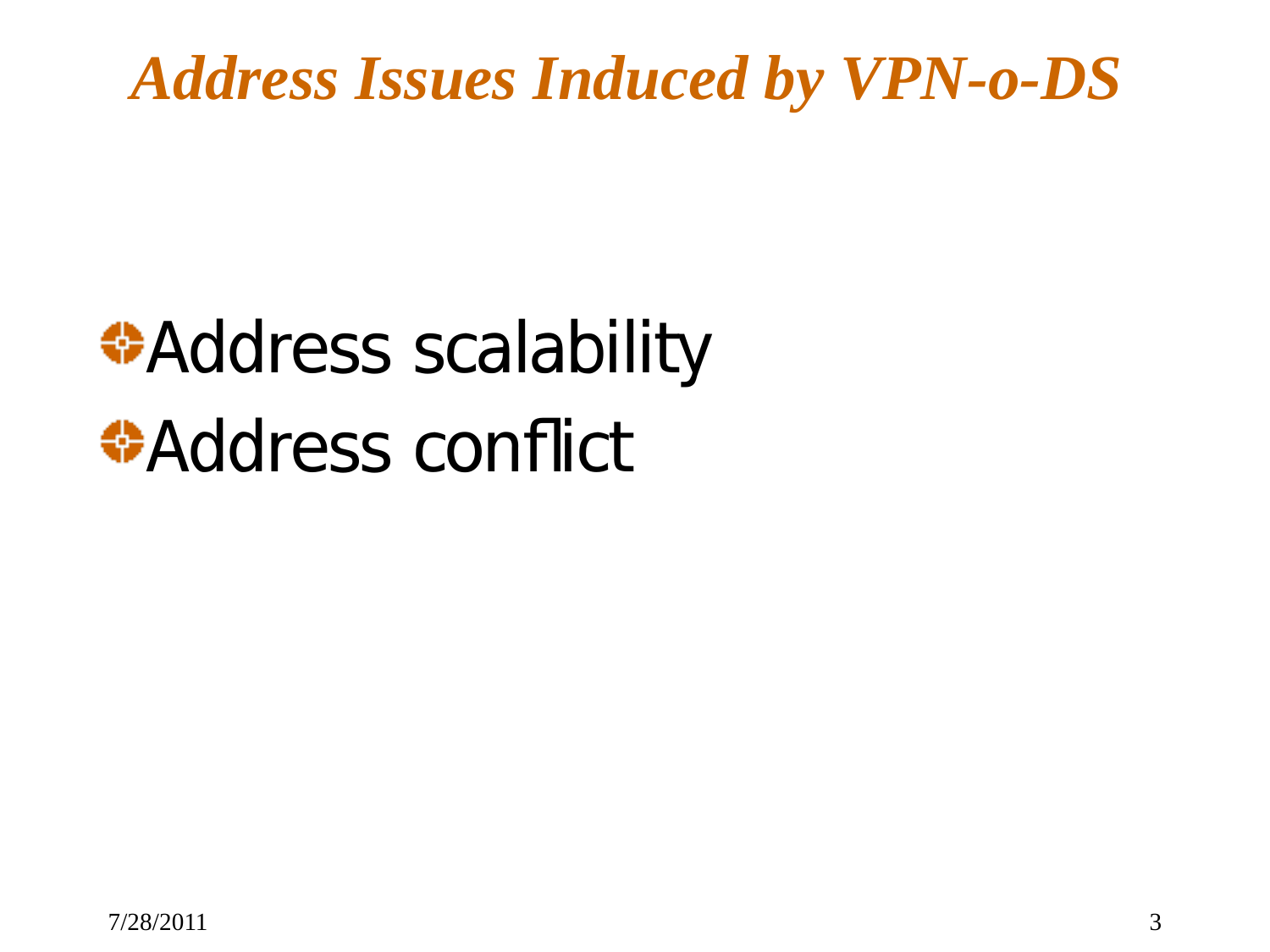

# Address Issues Induced by VPN-o-DS
Address scalability
Address conflict
7/28/2011
3